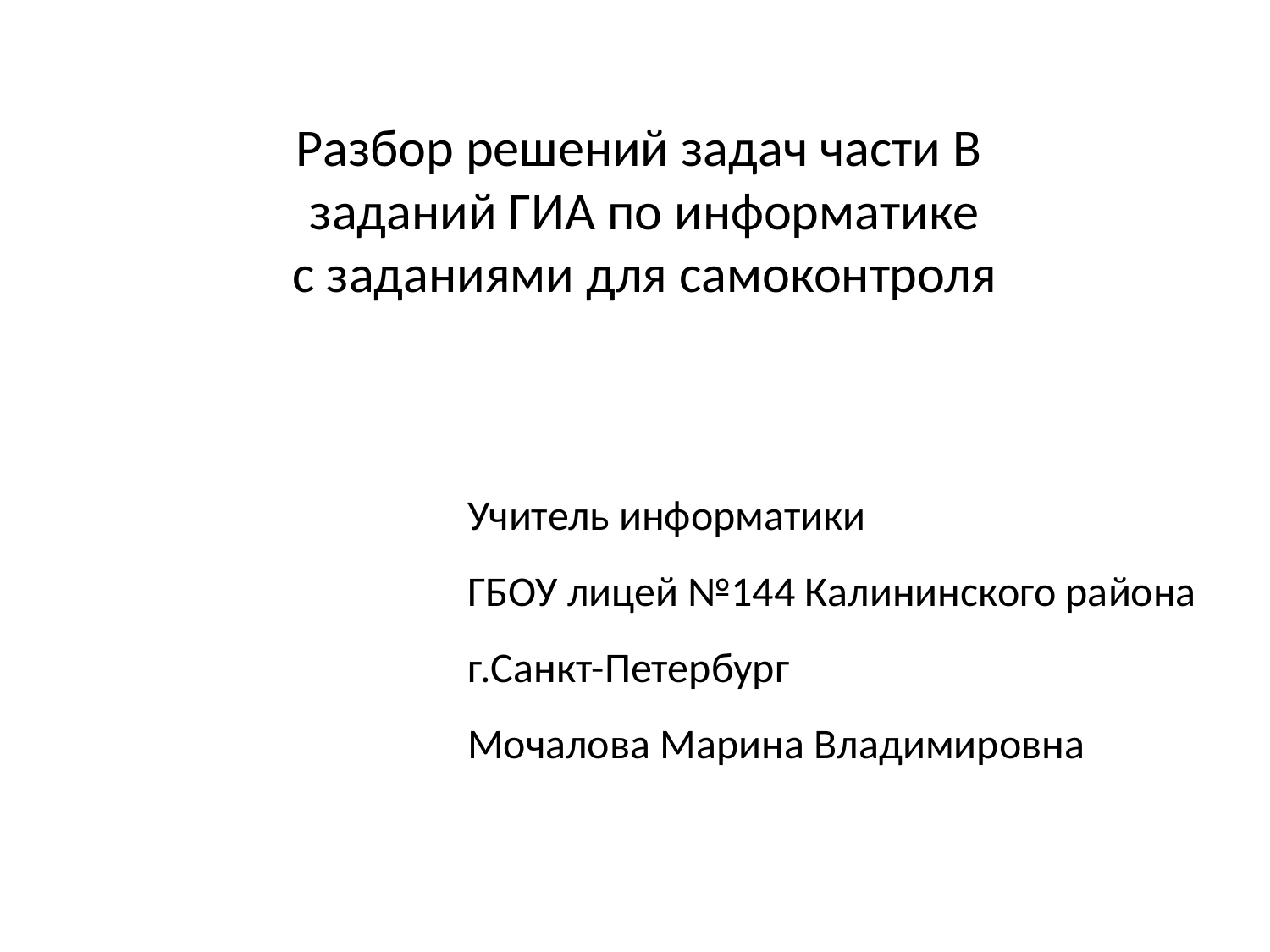

# Разбор решений задач части В заданий ГИА по информатике с заданиями для самоконтроля
Учитель информатики
ГБОУ лицей №144 Калининского района
г.Санкт-Петербург
Мочалова Марина Владимировна